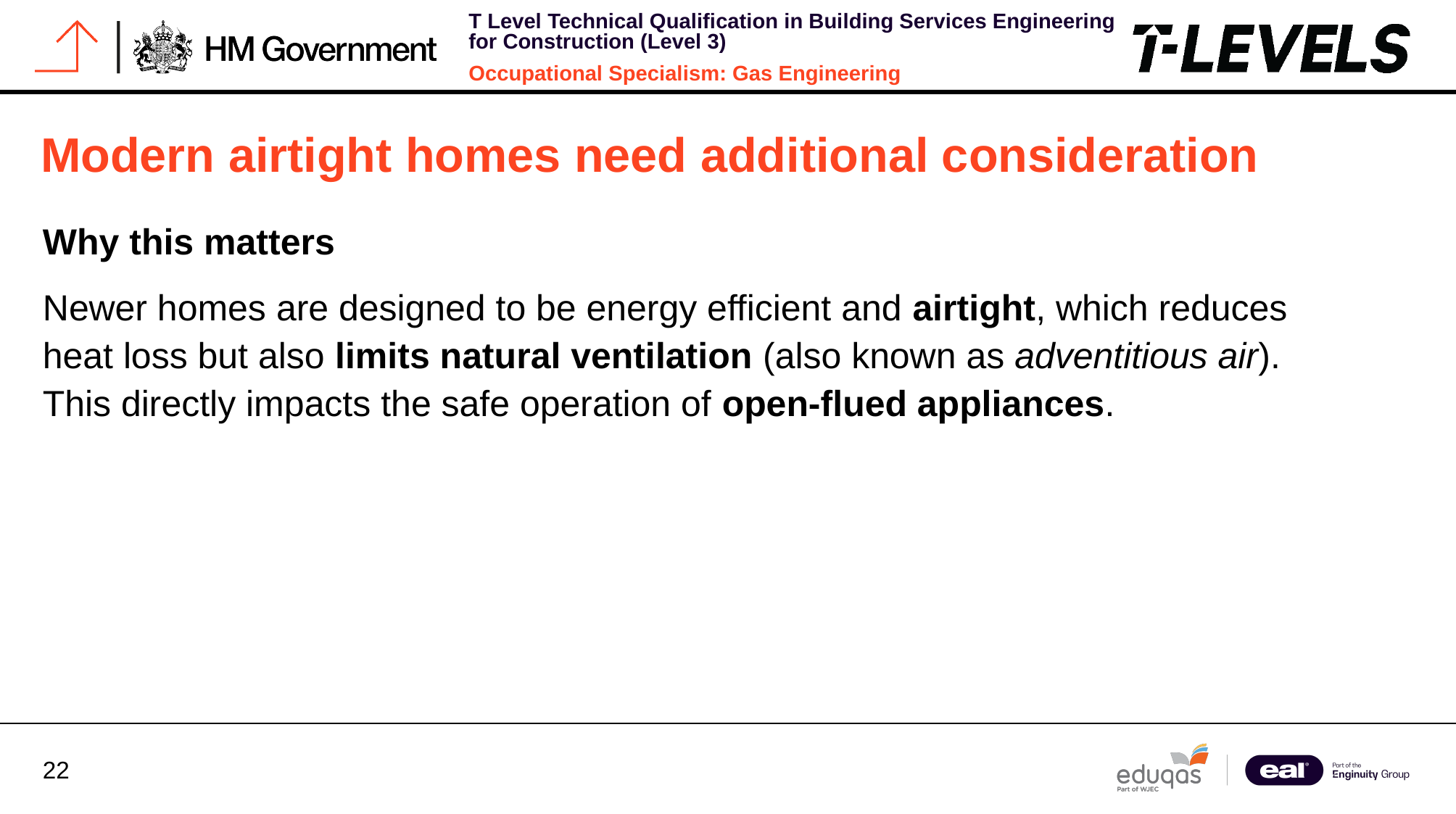

# Modern airtight homes need additional consideration
Why this matters
Newer homes are designed to be energy efficient and airtight, which reduces heat loss but also limits natural ventilation (also known as adventitious air). This directly impacts the safe operation of open-flued appliances.